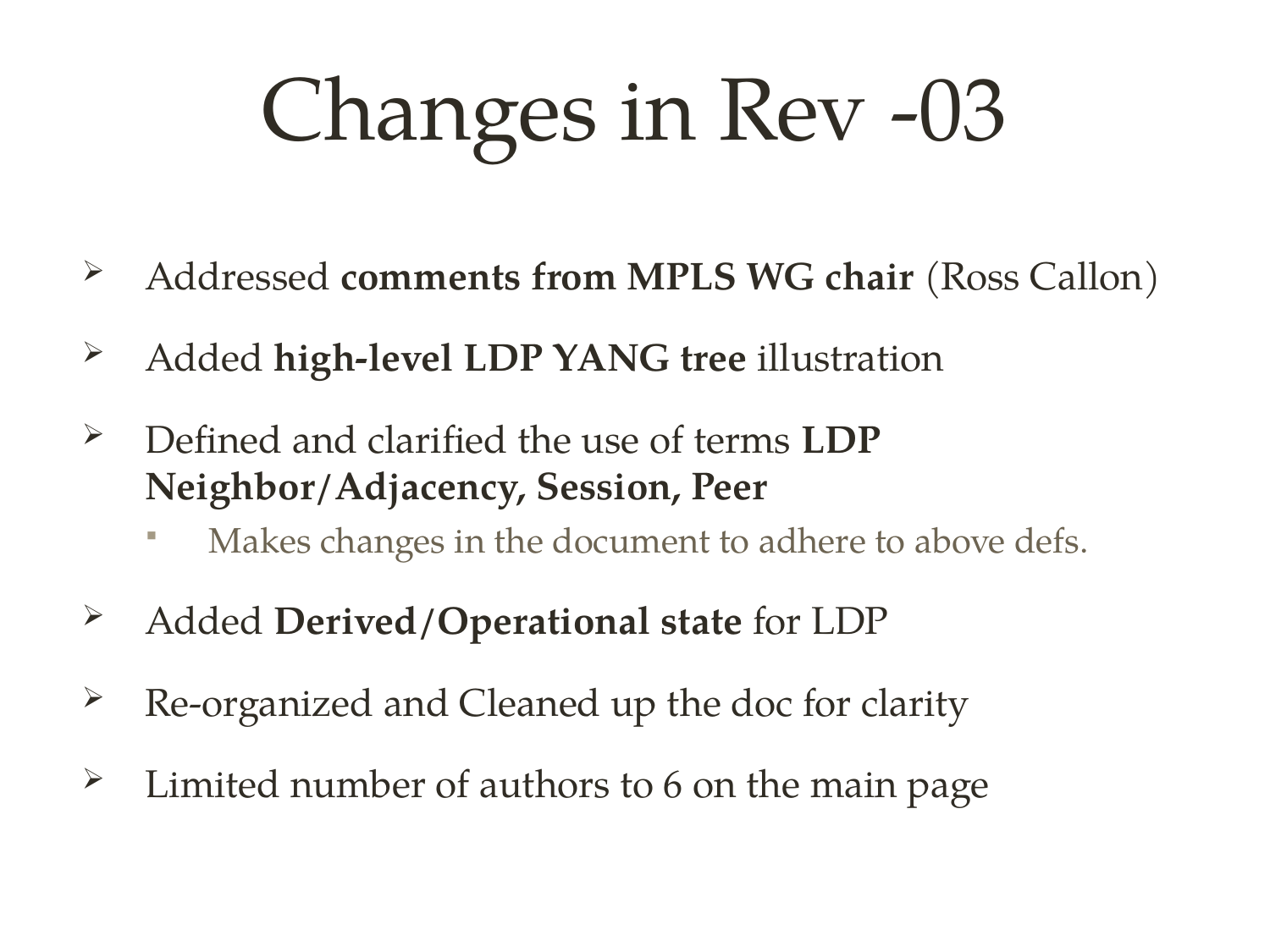

# Changes in Rev -03
Addressed comments from MPLS WG chair (Ross Callon)
Added high-level LDP YANG tree illustration
Defined and clarified the use of terms LDP Neighbor/Adjacency, Session, Peer
Makes changes in the document to adhere to above defs.
Added Derived/Operational state for LDP
Re-organized and Cleaned up the doc for clarity
Limited number of authors to 6 on the main page